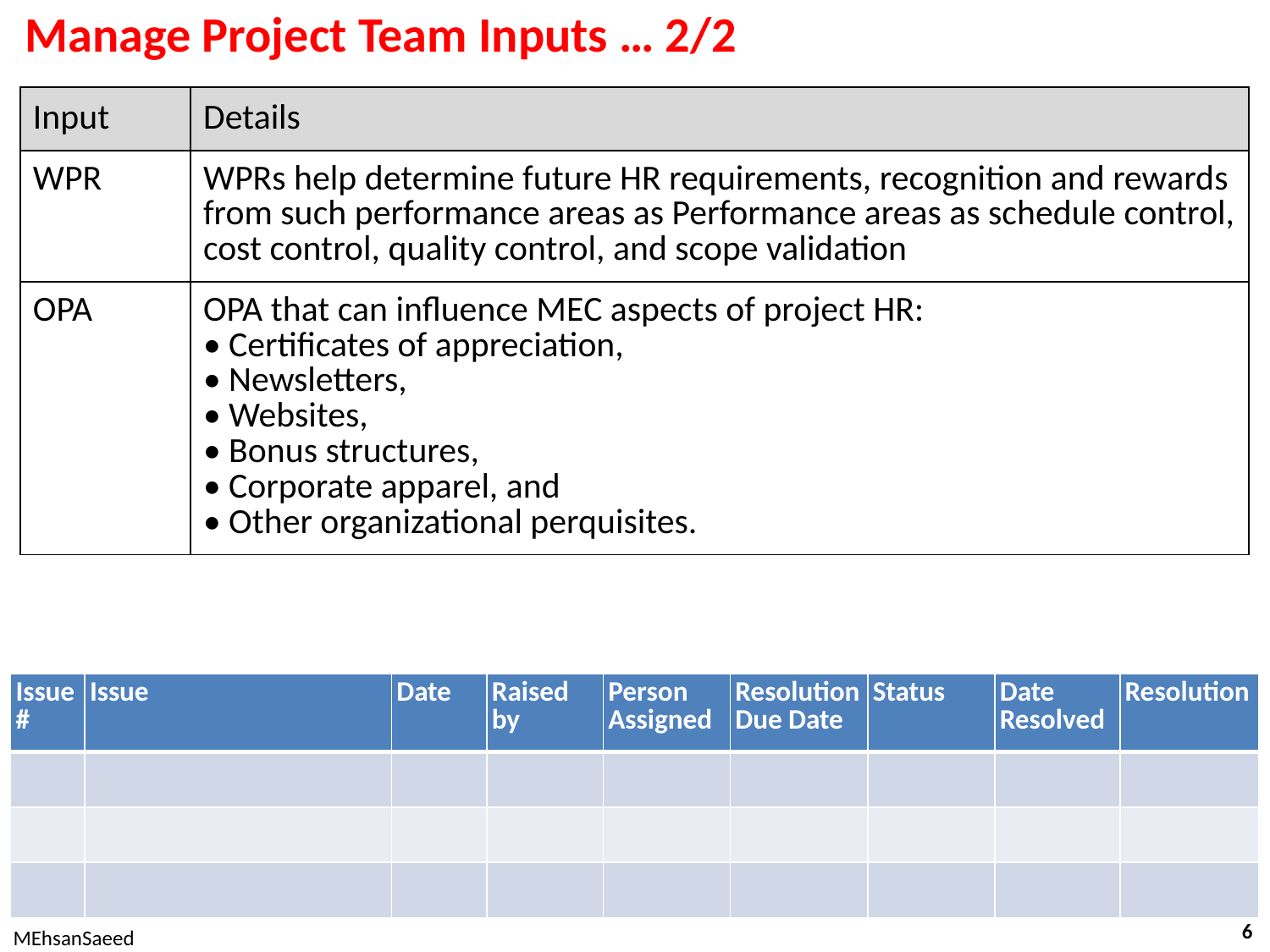

# Manage Project Team Inputs … 2/2
| Input | Details |
| --- | --- |
| WPR | WPRs help determine future HR requirements, recognition and rewards from such performance areas as Performance areas as schedule control, cost control, quality control, and scope validation |
| OPA | OPA that can influence MEC aspects of project HR: • Certificates of appreciation, • Newsletters, • Websites, • Bonus structures, • Corporate apparel, and • Other organizational perquisites. |
| Issue # | Issue | Date | Raised by | Person Assigned | Resolution Due Date | Status | Date Resolved | Resolution |
| --- | --- | --- | --- | --- | --- | --- | --- | --- |
|  |  |  |  |  |  |  |  |  |
|  |  |  |  |  |  |  |  |  |
|  |  |  |  |  |  |  |  |  |
6
MEhsanSaeed